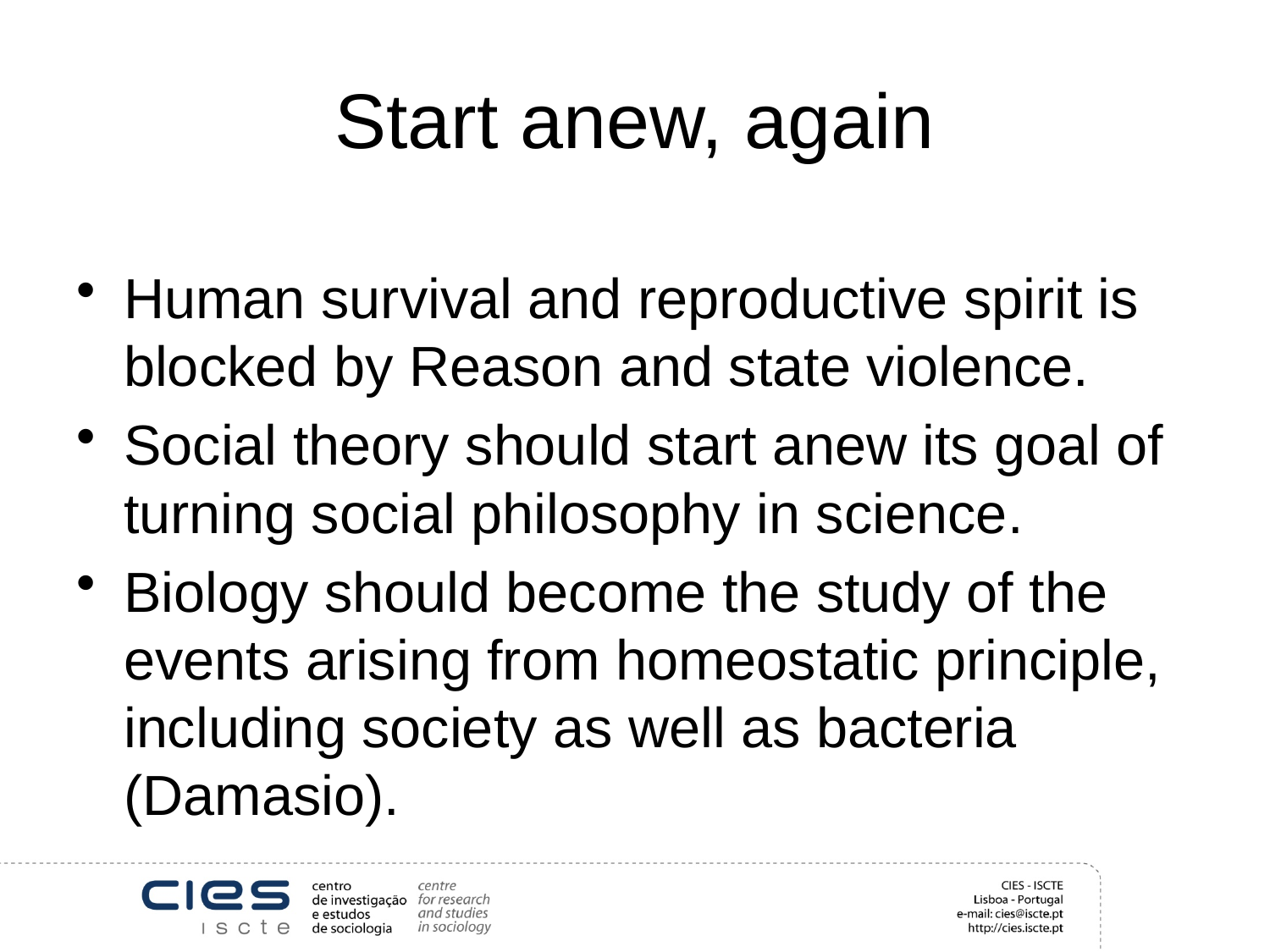

# Start anew, again
Human survival and reproductive spirit is blocked by Reason and state violence.
Social theory should start anew its goal of turning social philosophy in science.
Biology should become the study of the events arising from homeostatic principle, including society as well as bacteria (Damasio).